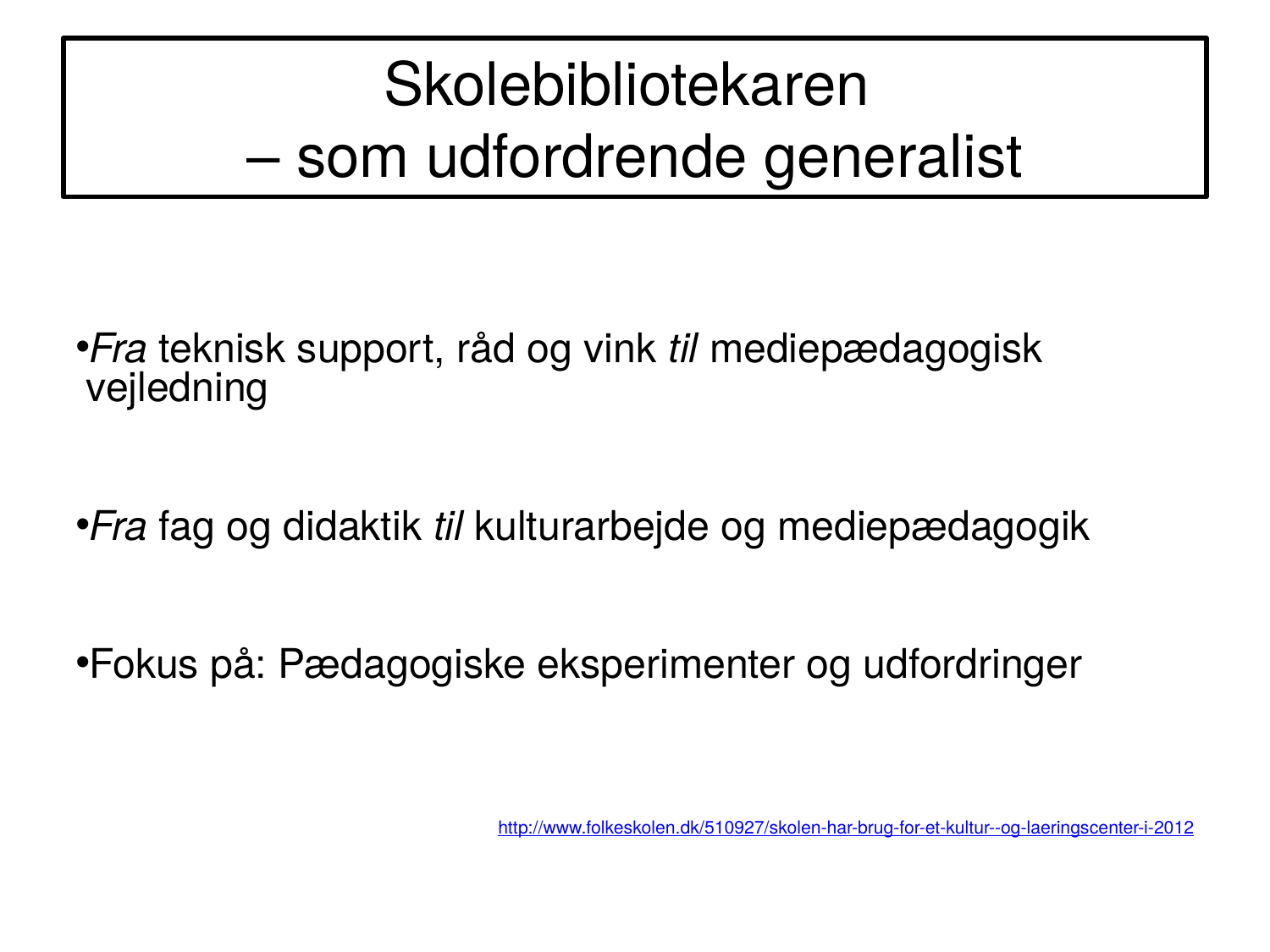

# Skolebibliotekaren – som udfordrende generalist

Fra teknisk support, råd og vink til mediepædagogisk vejledning

Fra fag og didaktik til kulturarbejde og mediepædagogik

Fokus på: Pædagogiske eksperimenter og udfordringer

http://www.folkeskolen.dk/510927/skolen-har-brug-for-et-kultur--og-laeringscenter-i-2012